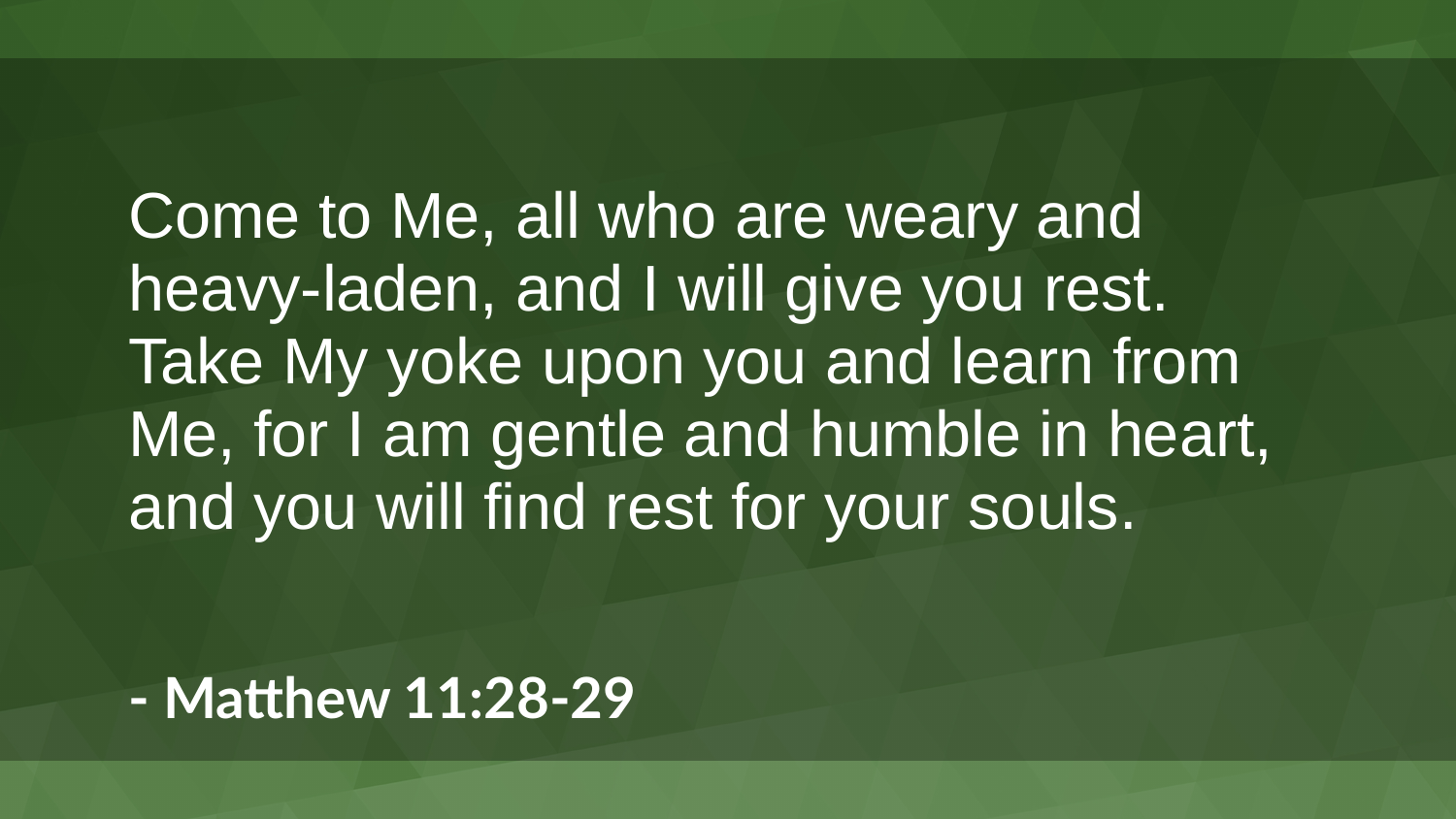

Come to Me, all who are weary and heavy-laden, and I will give you rest. Take My yoke upon you and learn from Me, for I am gentle and humble in heart, and you will find rest for your souls.
- Matthew 11:28-29